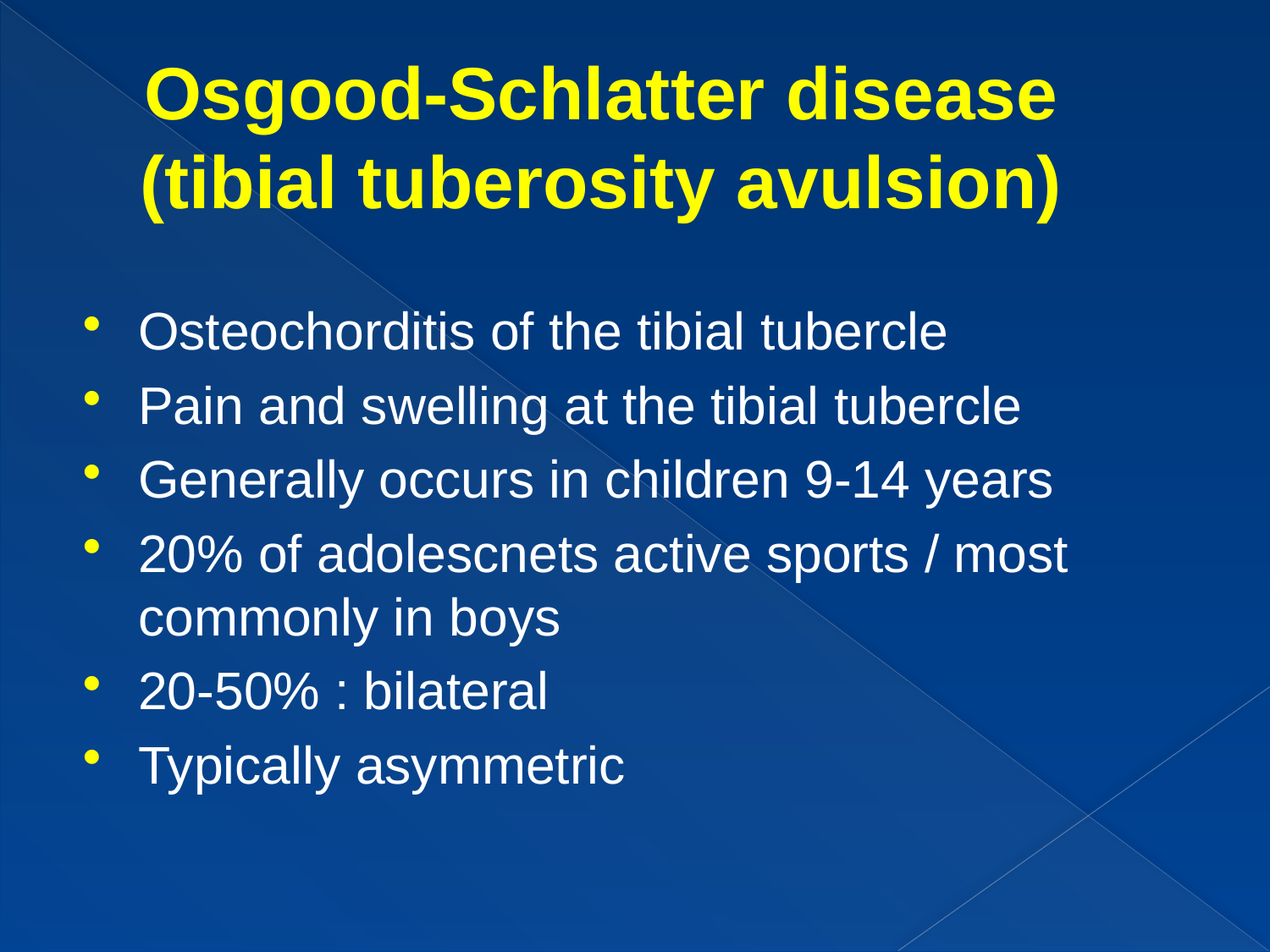

# Osgood-Schlatter disease (tibial tuberosity avulsion)
Osteochorditis of the tibial tubercle
Pain and swelling at the tibial tubercle
Generally occurs in children 9-14 years
20% of adolescnets active sports / most commonly in boys
20-50% : bilateral
Typically asymmetric